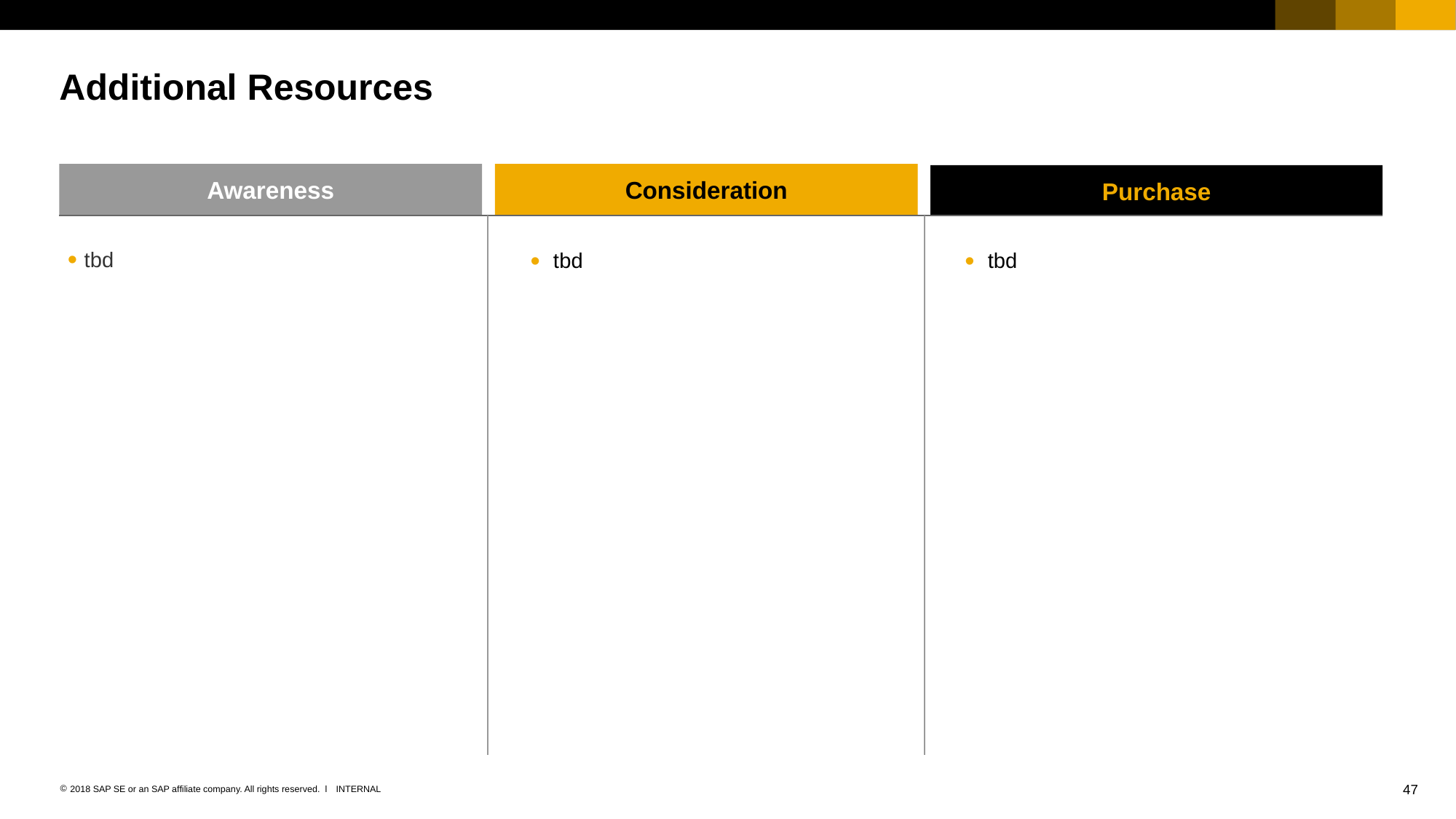

# Additional Resources
Awareness
Consideration
Purchase
tbd
tbd
tbd